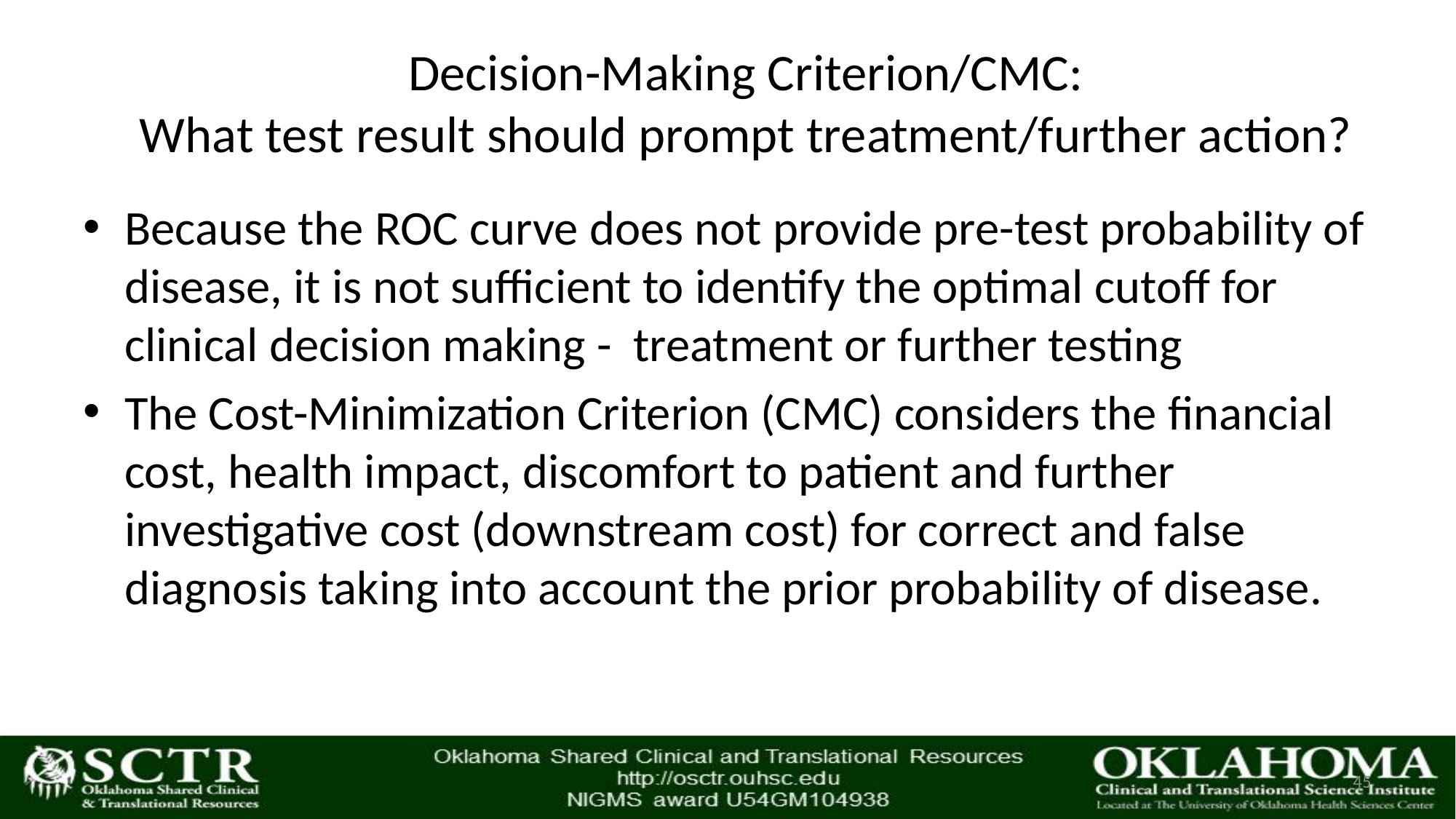

# Decision-Making Criterion/CMC: What test result should prompt treatment/further action?
Because the ROC curve does not provide pre-test probability of disease, it is not sufficient to identify the optimal cutoff for clinical decision making -  treatment or further testing
The Cost-Minimization Criterion (CMC) considers the financial cost, health impact, discomfort to patient and further investigative cost (downstream cost) for correct and false diagnosis taking into account the prior probability of disease.
45